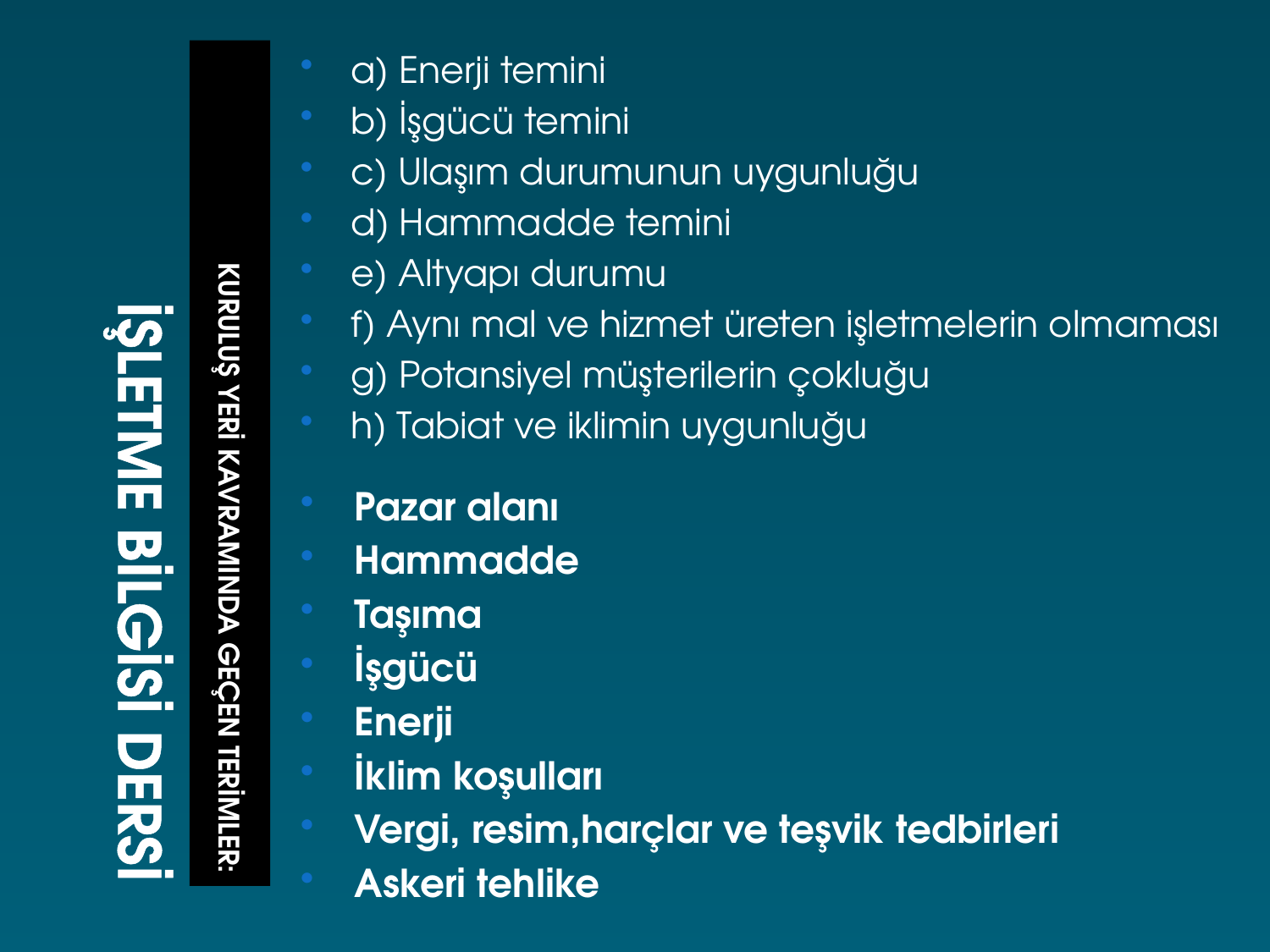

# İŞLETME BİLGİSİ DERSİ
KURULUŞ YERİ KAVRAMINDA GEÇEN TERİMLER:
a) Enerji temini
b) İşgücü temini
c) Ulaşım durumunun uygunluğu
d) Hammadde temini
e) Altyapı durumu
f) Aynı mal ve hizmet üreten işletmelerin olmaması
g) Potansiyel müşterilerin çokluğu
h) Tabiat ve iklimin uygunluğu
Pazar alanı
Hammadde
Taşıma
İşgücü
Enerji
İklim koşulları
Vergi, resim,harçlar ve teşvik tedbirleri
Askeri tehlike